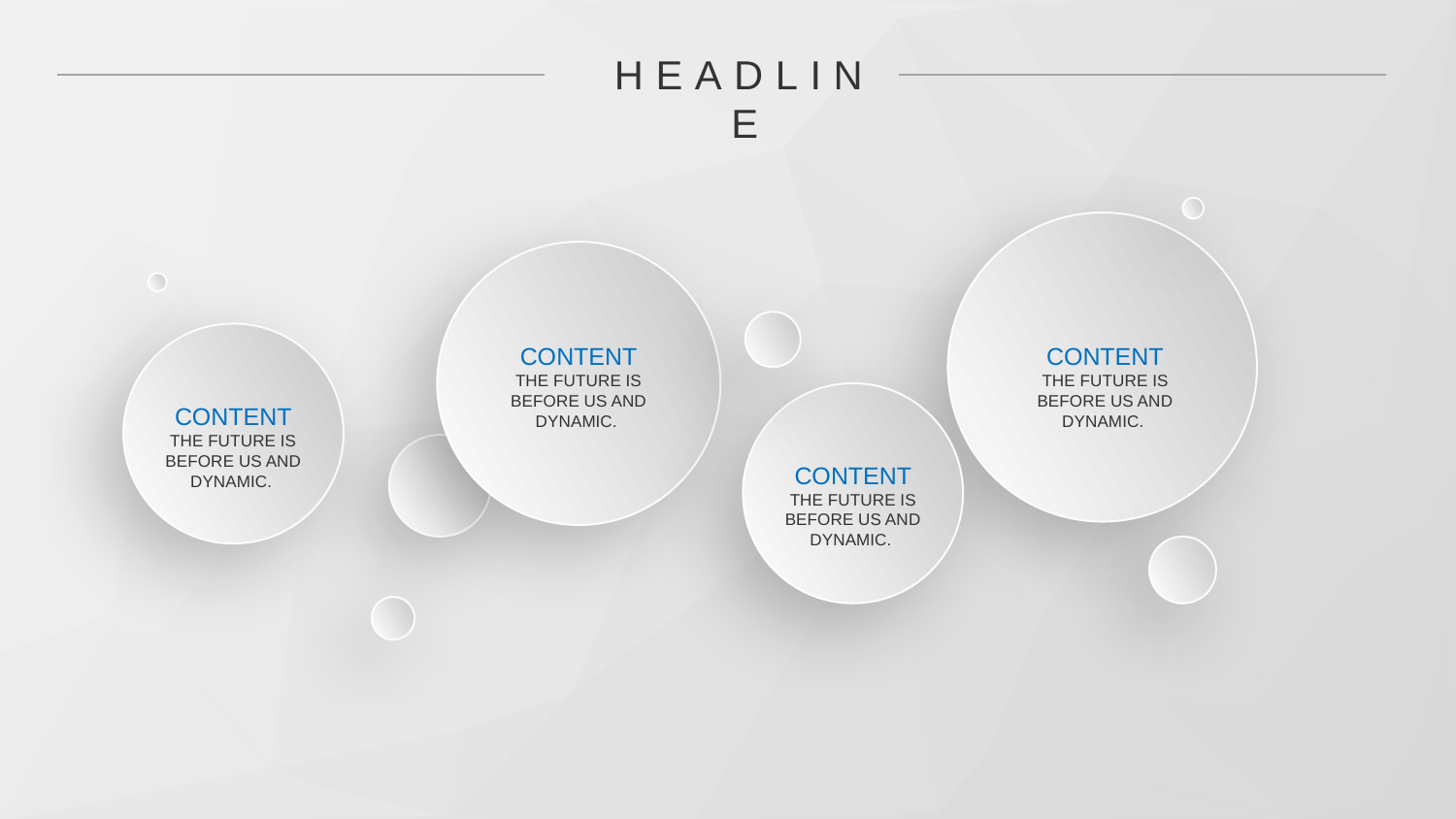

HEADLINE

CONTENT
THE FUTURE IS BEFORE US AND DYNAMIC.
CONTENT
THE FUTURE IS BEFORE US AND DYNAMIC.

CONTENT
THE FUTURE IS BEFORE US AND DYNAMIC.

CONTENT
THE FUTURE IS BEFORE US AND DYNAMIC.